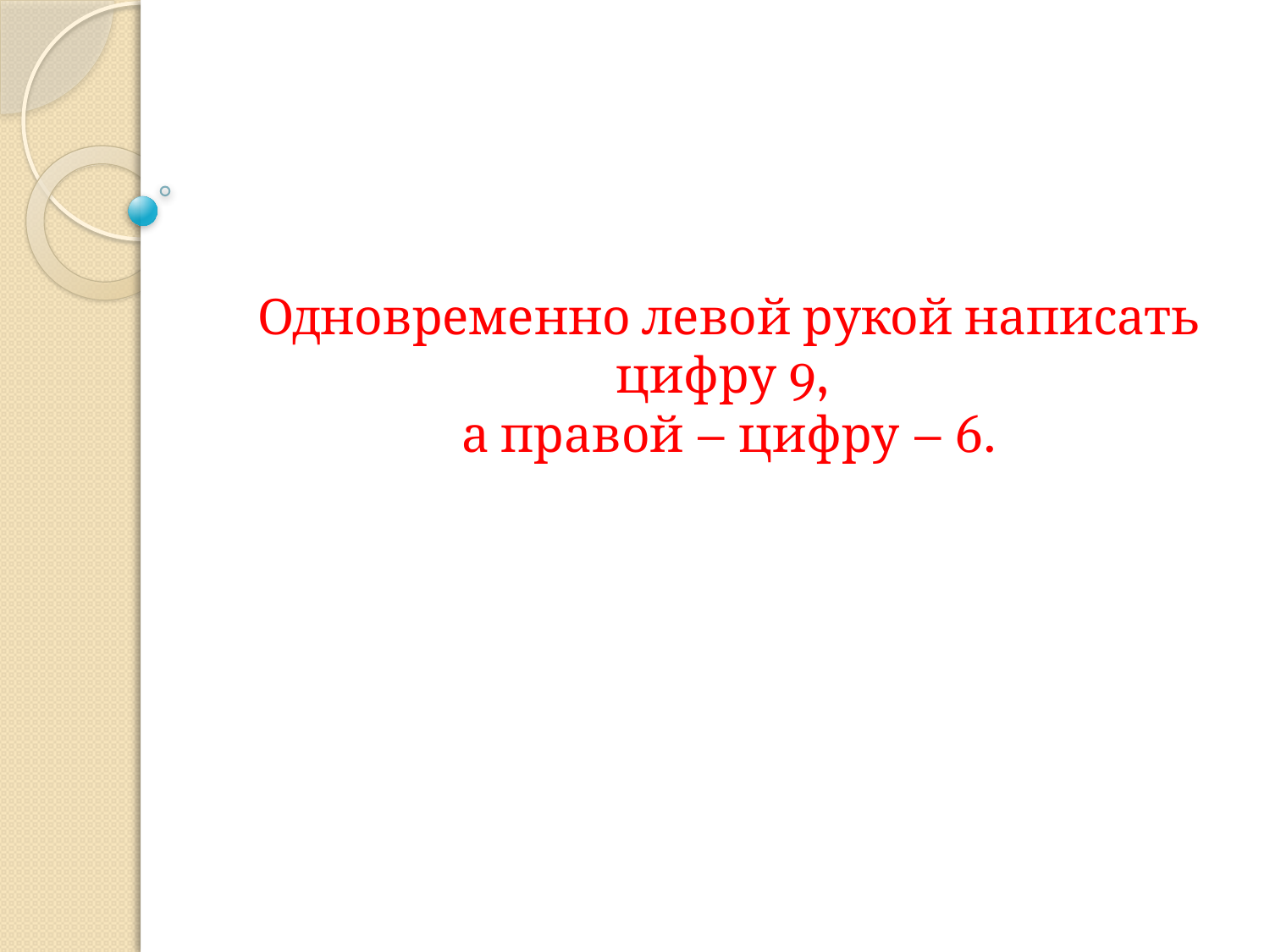

Одновременно левой рукой написать цифру 9,
а правой – цифру – 6.